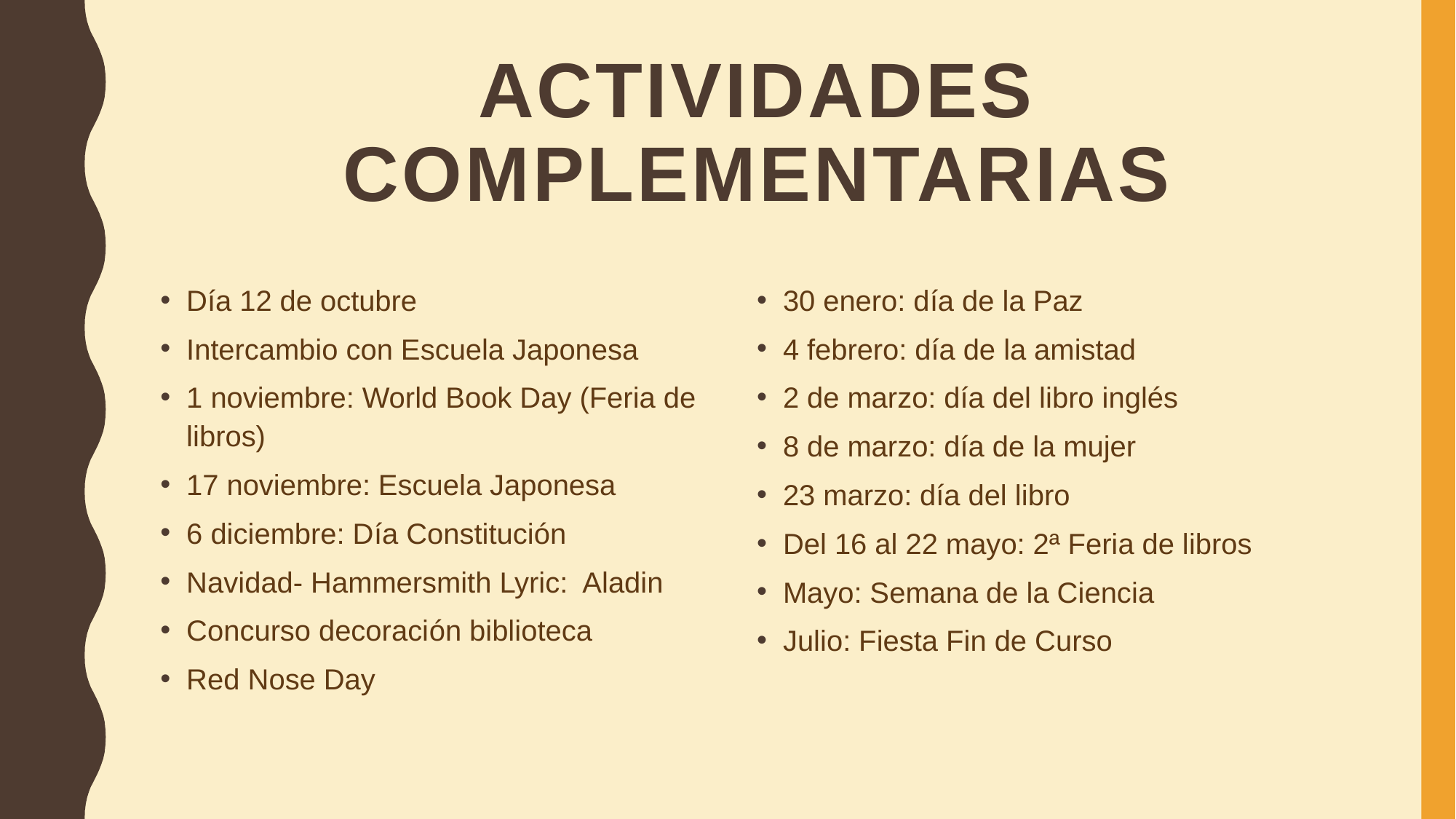

# Actividades complementarias
Día 12 de octubre
Intercambio con Escuela Japonesa
1 noviembre: World Book Day (Feria de libros)
17 noviembre: Escuela Japonesa
6 diciembre: Día Constitución
Navidad- Hammersmith Lyric:  Aladin
Concurso decoración biblioteca
Red Nose Day
30 enero: día de la Paz
4 febrero: día de la amistad
2 de marzo: día del libro inglés
8 de marzo: día de la mujer
23 marzo: día del libro
Del 16 al 22 mayo: 2ª Feria de libros
Mayo: Semana de la Ciencia
Julio: Fiesta Fin de Curso